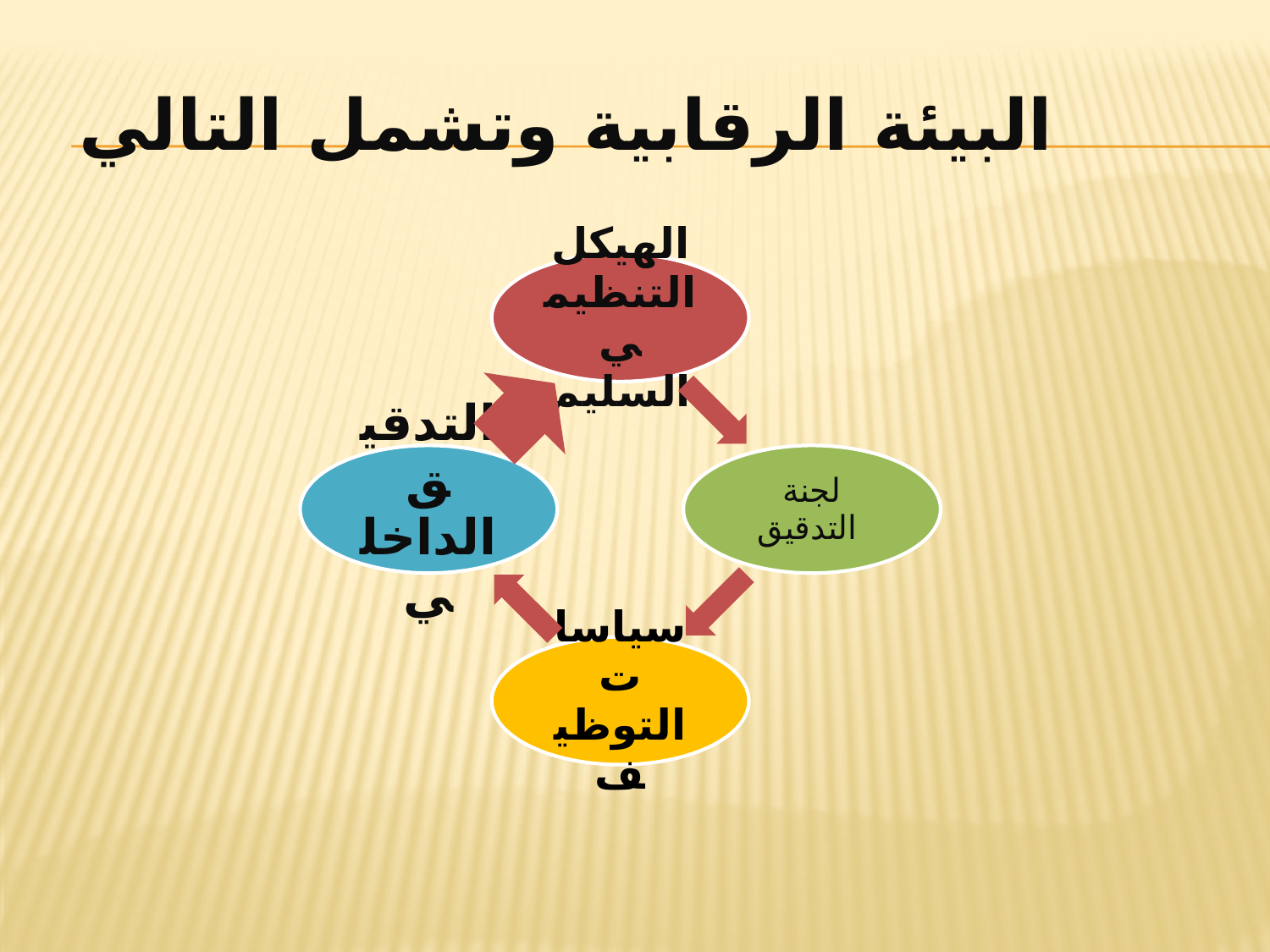

# البيئة الرقابية وتشمل التالي
الهيكل التنظيمي السليم
لجنة التدقيق
سياسات التوظيف
التدقيق الداخلي